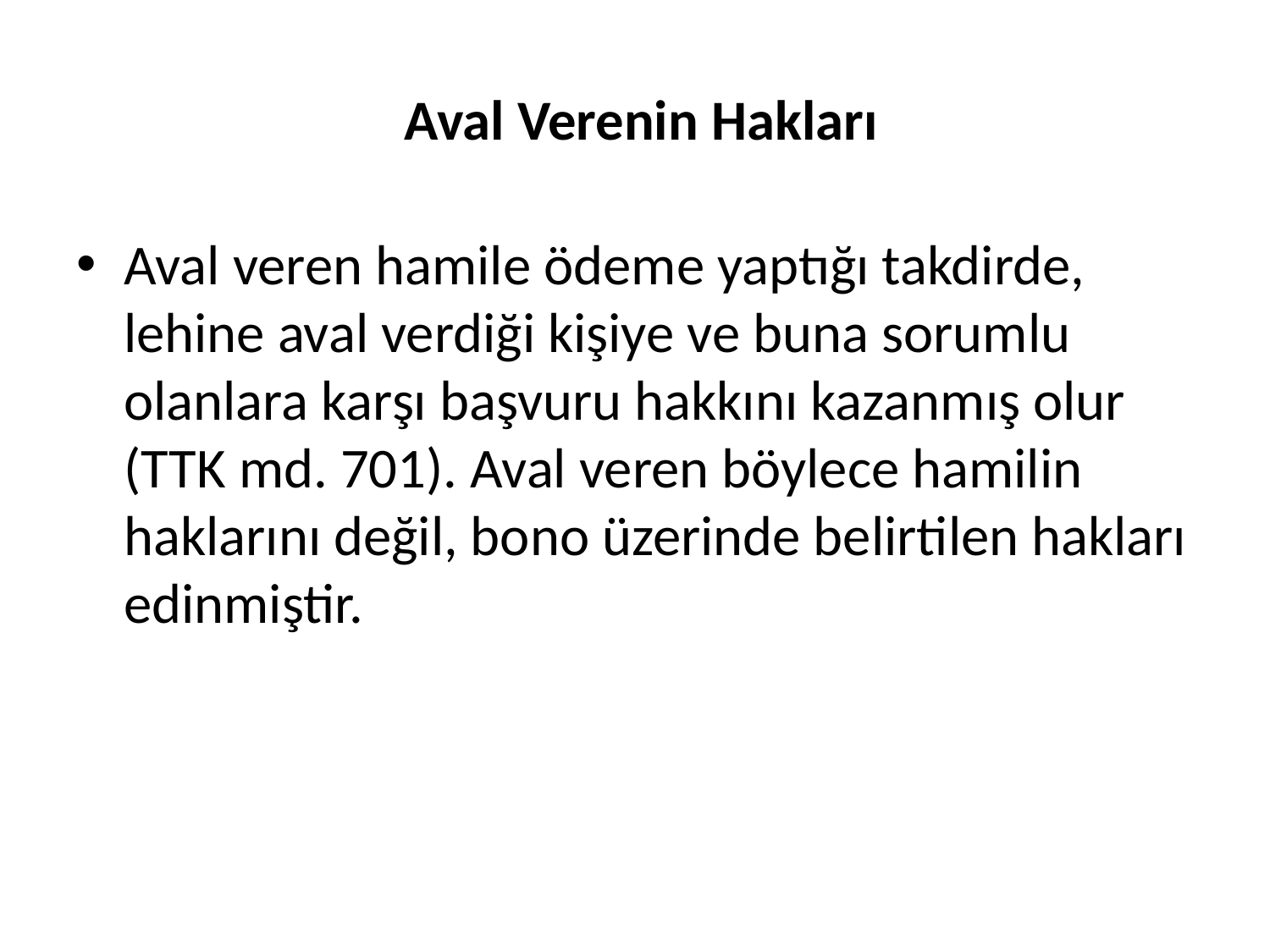

# Aval Verenin Hakları
Aval veren hamile ödeme yaptığı takdirde, lehine aval verdiği kişiye ve buna sorumlu olanlara karşı başvuru hakkını kazanmış olur (TTK md. 701). Aval veren böylece hamilin haklarını değil, bono üzerinde belirtilen hakları edinmiştir.